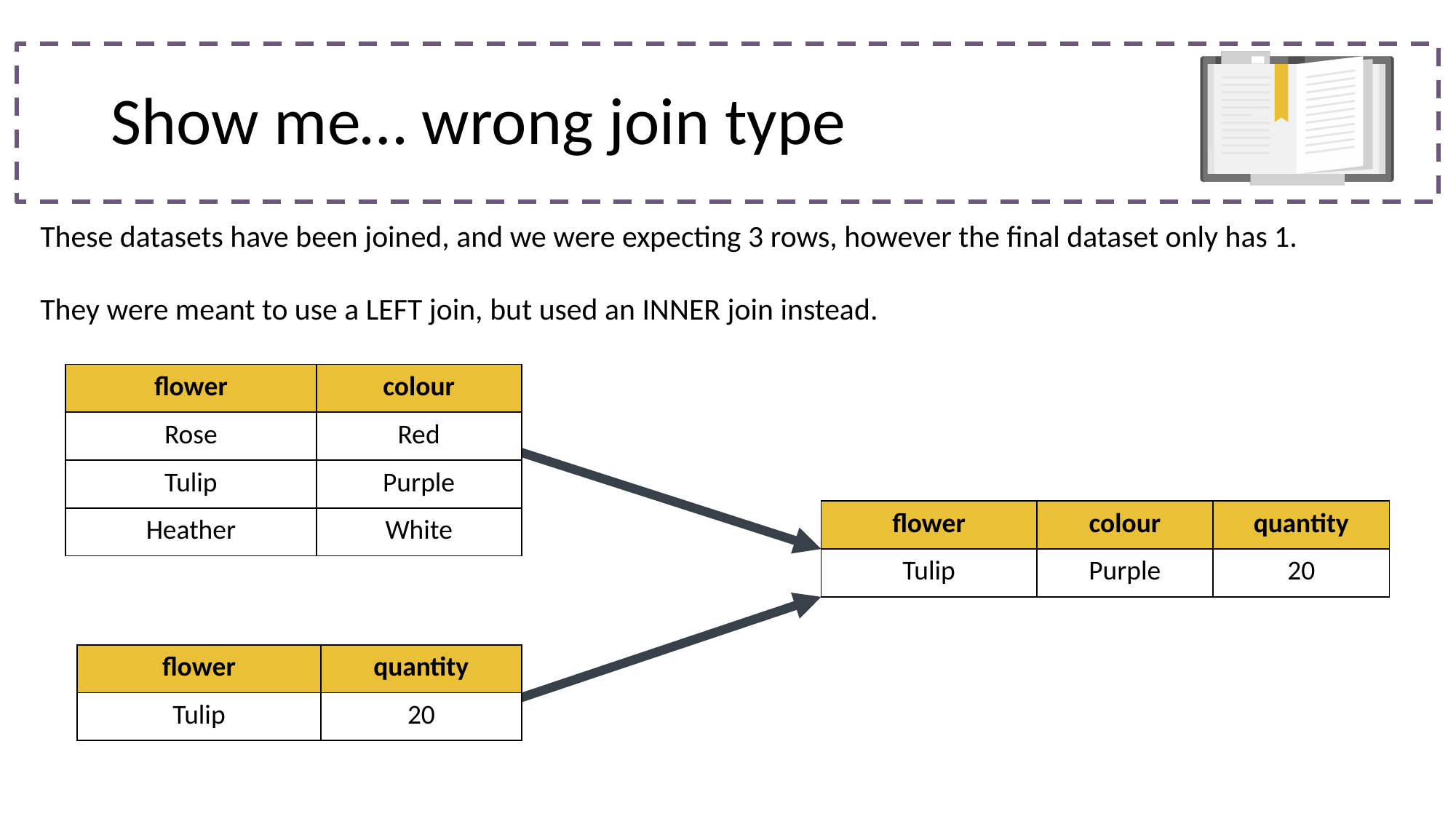

# Show me… wrong join type
These datasets have been joined, and we were expecting 3 rows, however the final dataset only has 1.

They were meant to use a LEFT join, but used an INNER join instead.
| flower | colour |
| --- | --- |
| Rose | Red |
| Tulip | Purple |
| Heather | White |
| flower | colour | quantity |
| --- | --- | --- |
| Tulip | Purple | 20 |
| flower | quantity |
| --- | --- |
| Tulip | 20 |